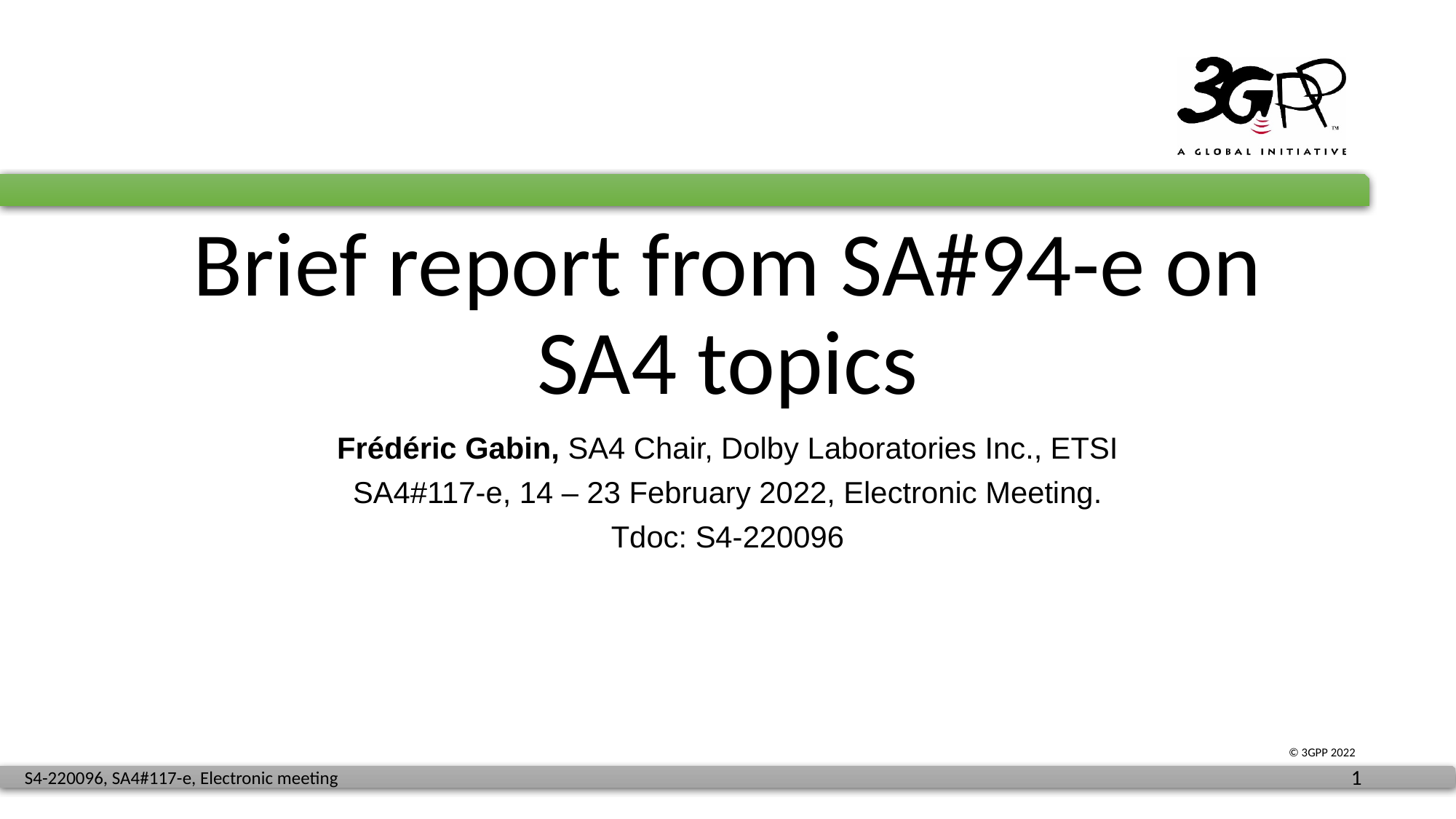

# Brief report from SA#94-e on SA4 topics
Frédéric Gabin, SA4 Chair, Dolby Laboratories Inc., ETSI
SA4#117-e, 14 – 23 February 2022, Electronic Meeting.
Tdoc: S4-220096